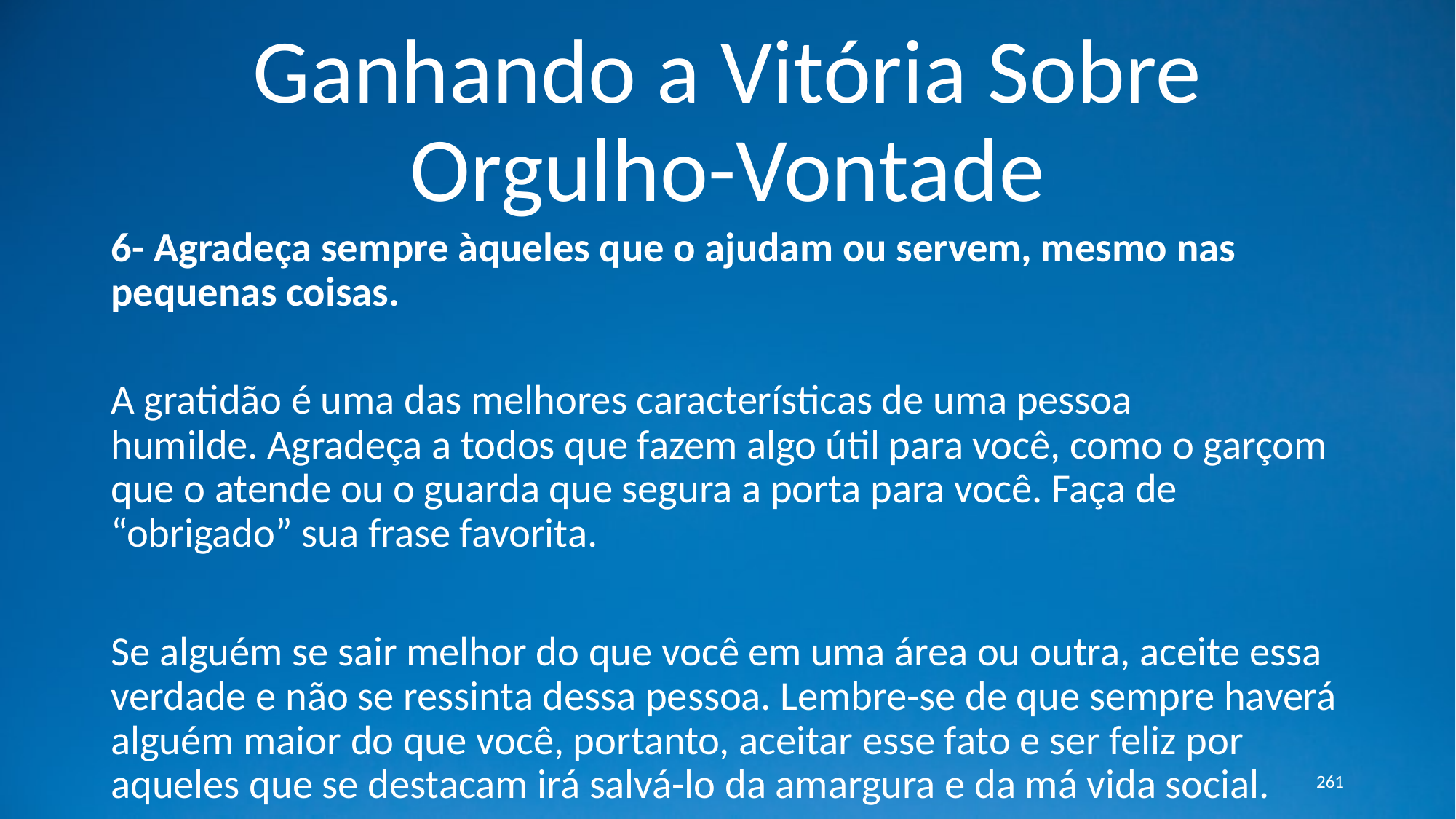

# Ganhando a Vitória Sobre Orgulho-Vontade
6- Agradeça sempre àqueles que o ajudam ou servem, mesmo nas pequenas coisas.
A gratidão é uma das melhores características de uma pessoa humilde. Agradeça a todos que fazem algo útil para você, como o garçom que o atende ou o guarda que segura a porta para você. Faça de “obrigado” sua frase favorita.

Se alguém se sair melhor do que você em uma área ou outra, aceite essa verdade e não se ressinta dessa pessoa. Lembre-se de que sempre haverá alguém maior do que você, portanto, aceitar esse fato e ser feliz por aqueles que se destacam irá salvá-lo da amargura e da má vida social.
261